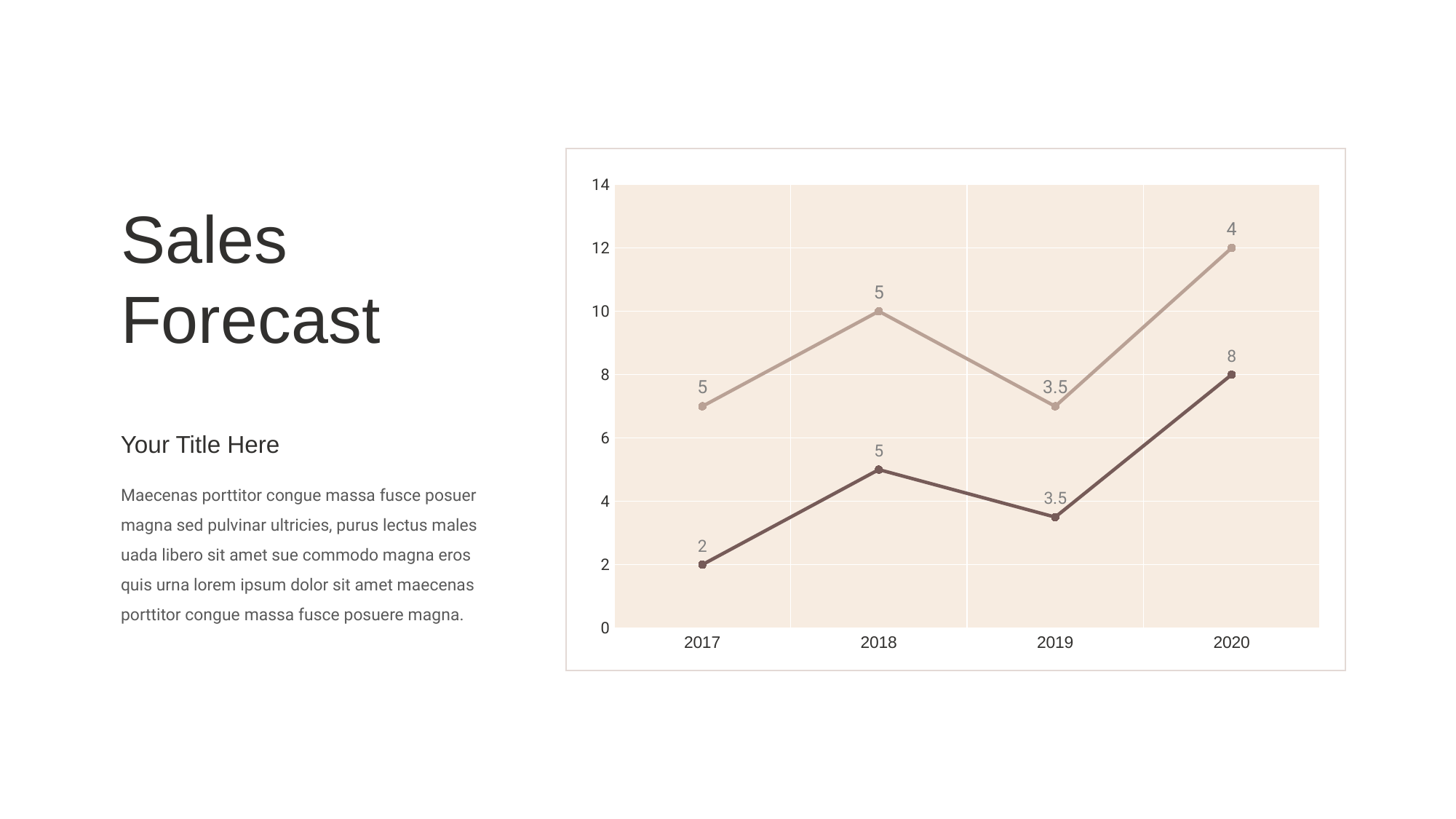

### Chart

| Category | Period 1 | Period 2 |
|---|---|---|
| 2017 | 2.0 | 5.0 |
| 2018 | 5.0 | 5.0 |
| 2019 | 3.5 | 3.5 |
| 2020 | 8.0 | 4.0 |
Sales Forecast
Your Title Here
Maecenas porttitor congue massa fusce posuer magna sed pulvinar ultricies, purus lectus males uada libero sit amet sue commodo magna eros quis urna lorem ipsum dolor sit amet maecenas porttitor congue massa fusce posuere magna.